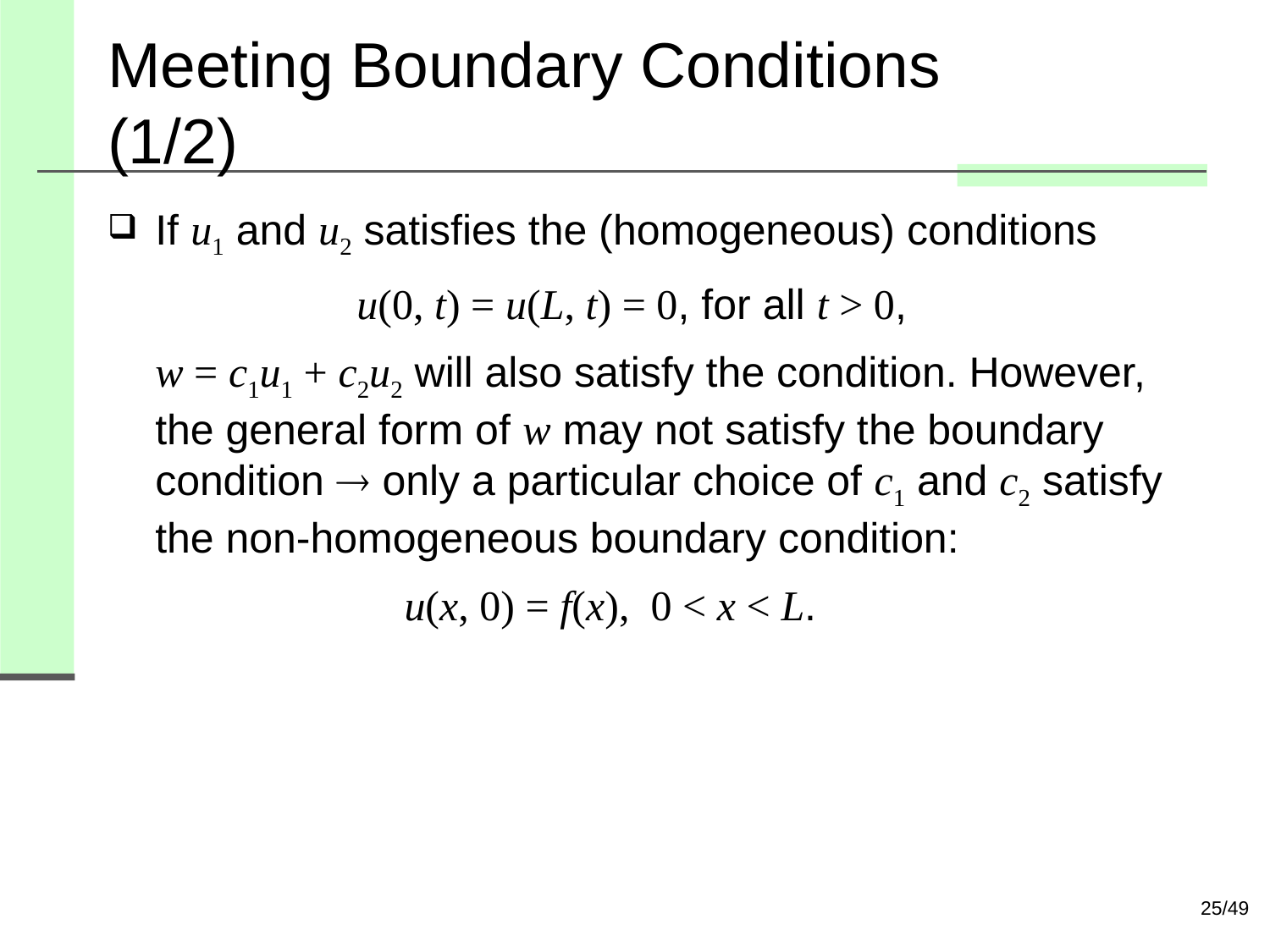

# Meeting Boundary Conditions       (1/2)
If u1 and u2 satisfies the (homogeneous) conditions
                 u(0, t) = u(L, t) = 0, for all t > 0,
w = c1u1 + c2u2 will also satisfy the condition. However, the general form of w may not satisfy the boundary condition → only a particular choice of c1 and c2 satisfy the non-homogeneous boundary condition:
                     u(x, 0) = f(x),  0 < x < L.
25